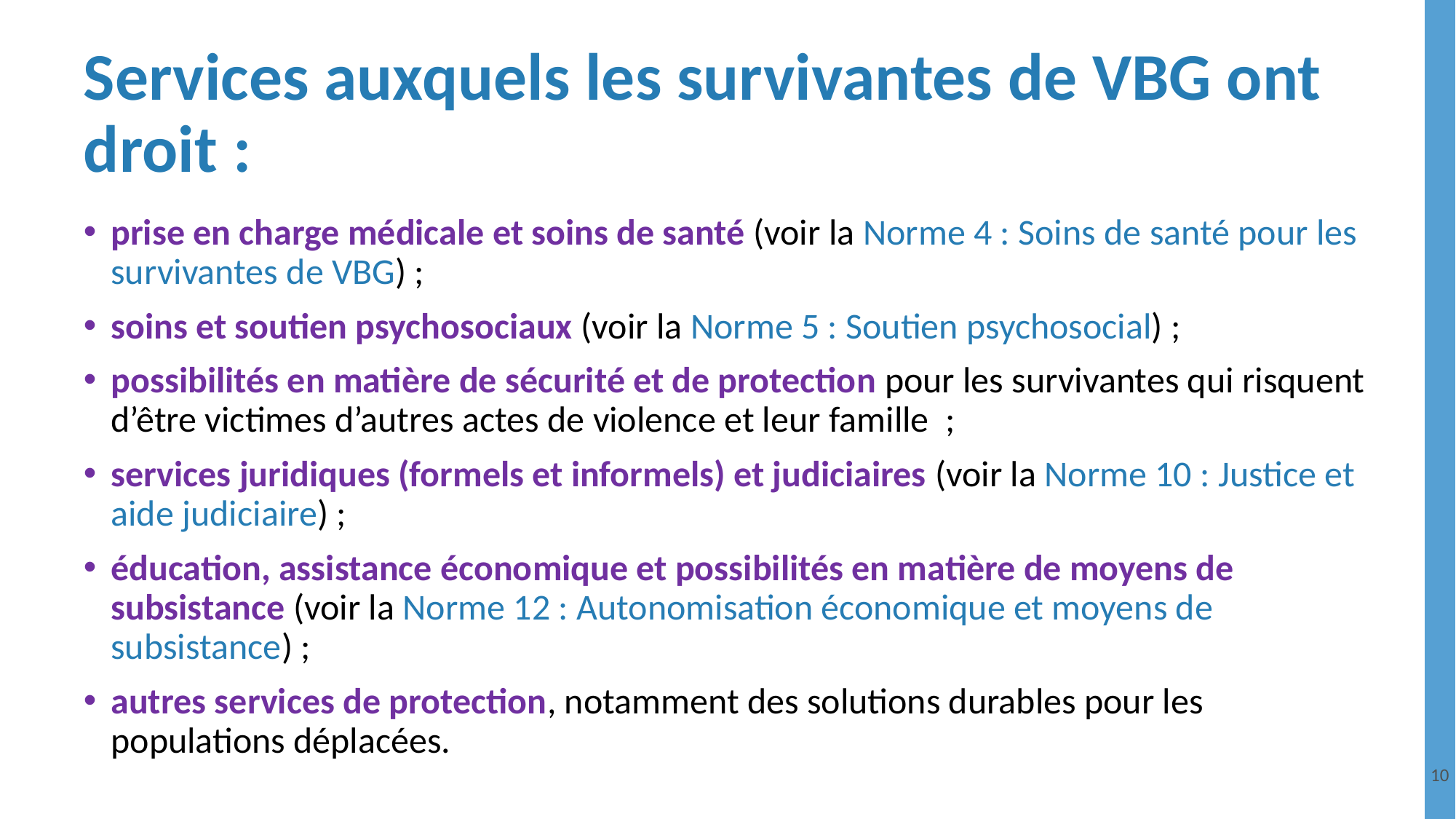

# Services auxquels les survivantes de VBG ont droit :
prise en charge médicale et soins de santé (voir la Norme 4 : Soins de santé pour les survivantes de VBG) ;
soins et soutien psychosociaux (voir la Norme 5 : Soutien psychosocial) ;
possibilités en matière de sécurité et de protection pour les survivantes qui risquent d’être victimes d’autres actes de violence et leur famille  ;
services juridiques (formels et informels) et judiciaires (voir la Norme 10 : Justice et aide judiciaire) ;
éducation, assistance économique et possibilités en matière de moyens de subsistance (voir la Norme 12 : Autonomisation économique et moyens de subsistance) ;
autres services de protection, notamment des solutions durables pour les populations déplacées.
10